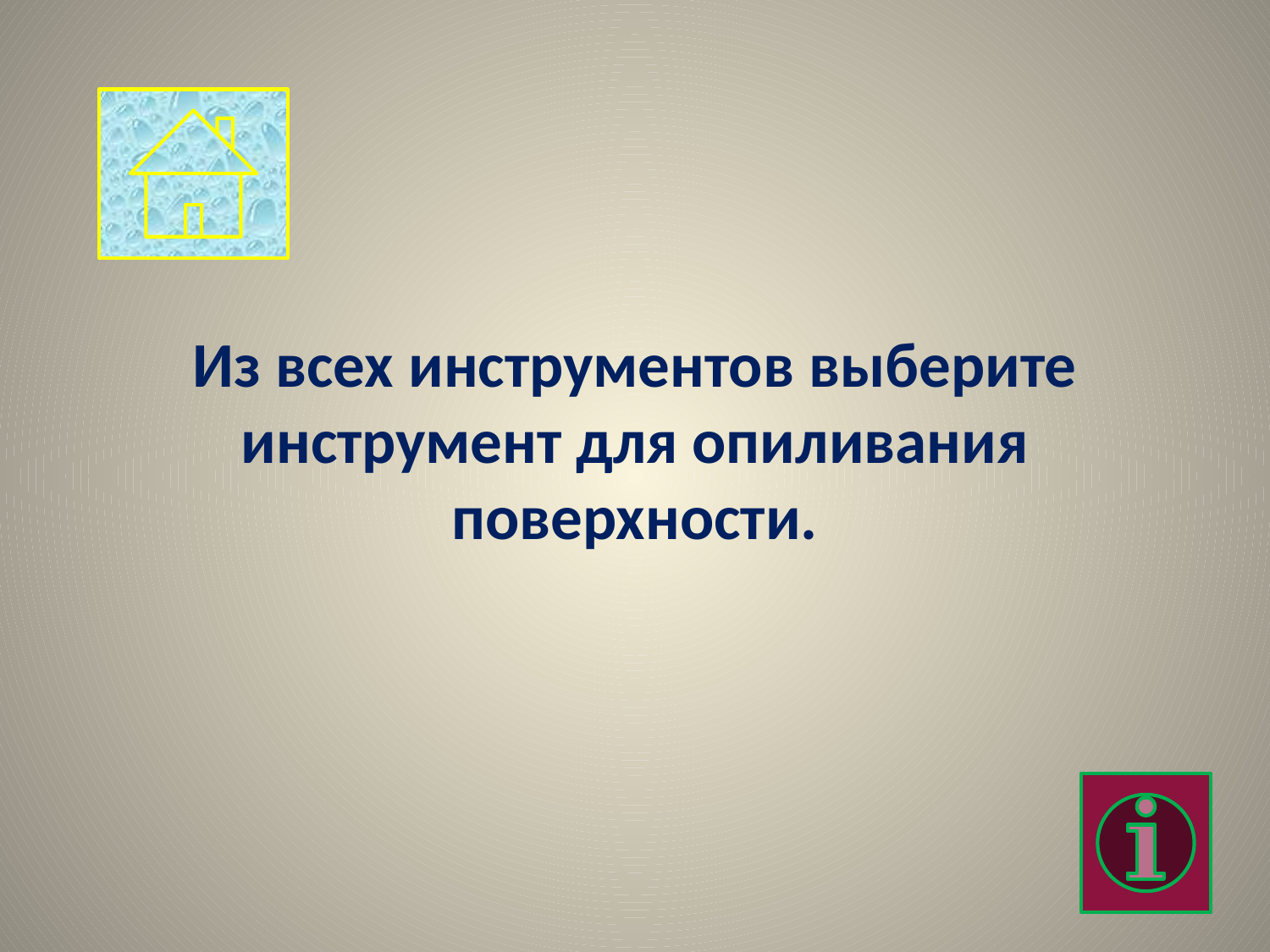

Из всех инструментов выберите инструмент для опиливания поверхности.